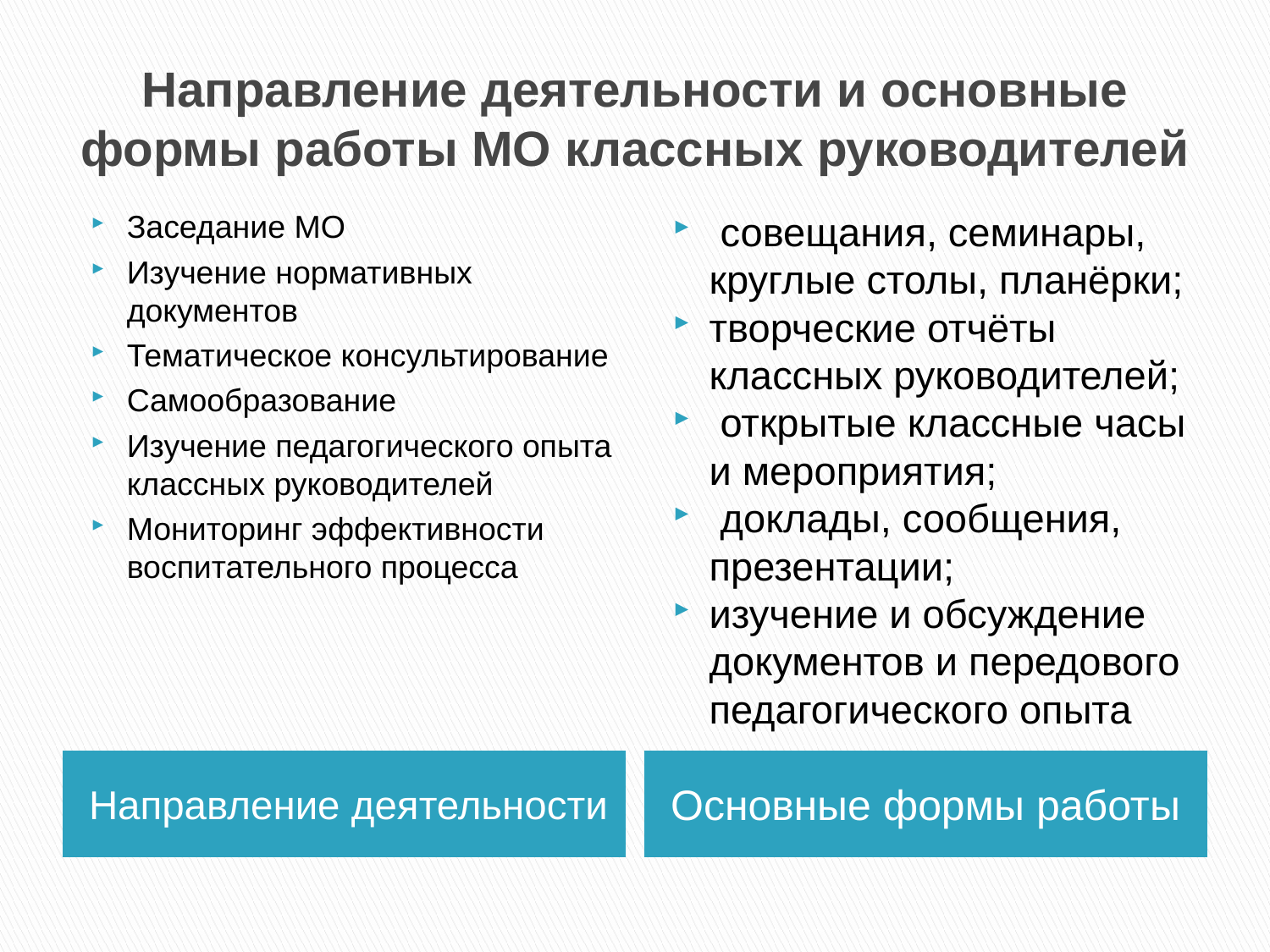

# Направление деятельности и основные формы работы МО классных руководителей
Заседание МО
Изучение нормативных документов
Тематическое консультирование
Самообразование
Изучение педагогического опыта классных руководителей
Мониторинг эффективности воспитательного процесса
 совещания, семинары, круглые столы, планёрки;
творческие отчёты классных руководителей;
 открытые классные часы и мероприятия;
 доклады, сообщения, презентации;
изучение и обсуждение документов и передового педагогического опыта
Направление деятельности
Основные формы работы